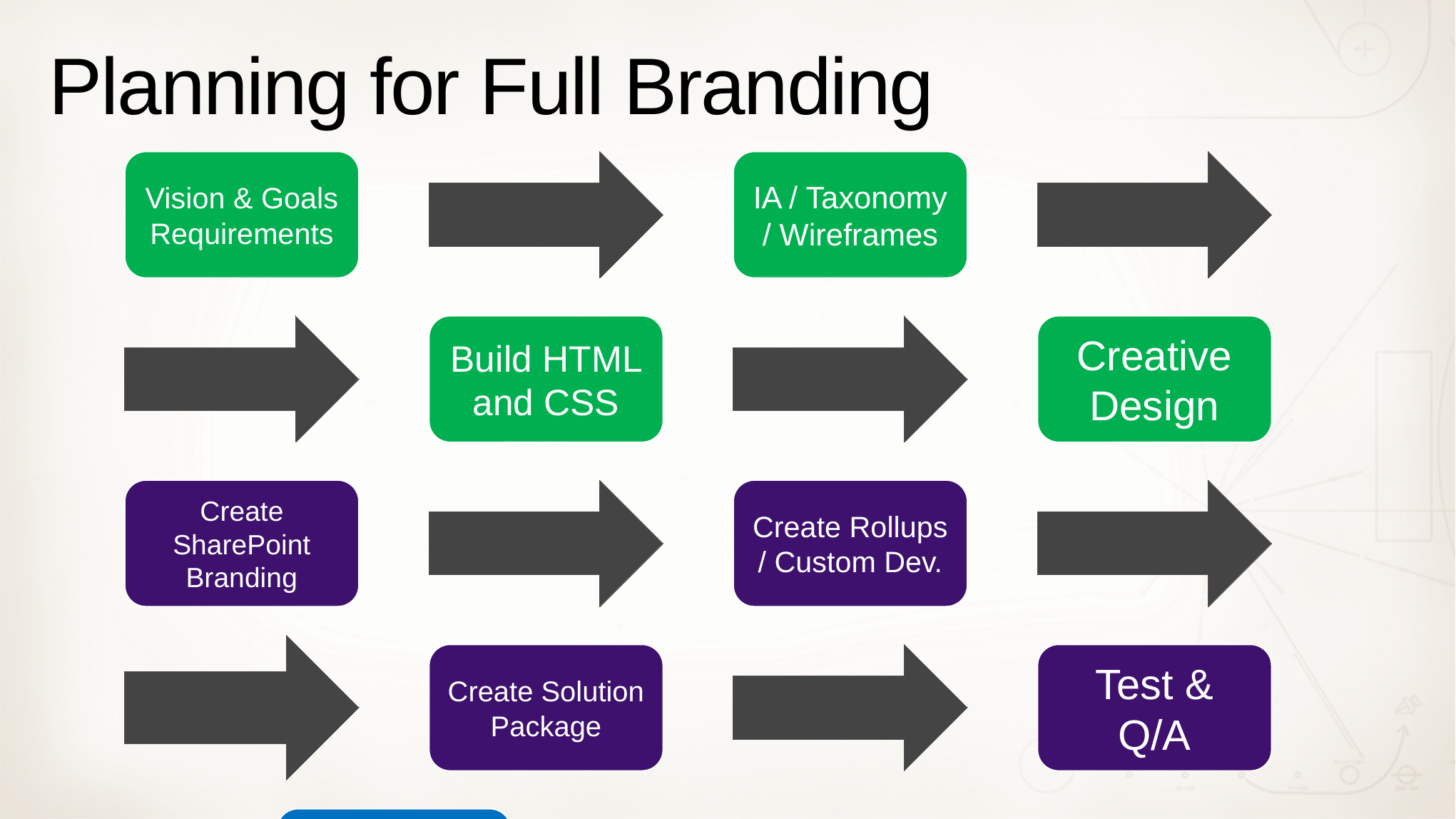

# Planning for Full Branding
Vision & Goals Requirements
IA / Taxonomy / Wireframes
Creative Design
Build HTML and CSS
Create SharePoint Branding
Create Rollups / Custom Dev.
Test & Q/A
Create Solution Package